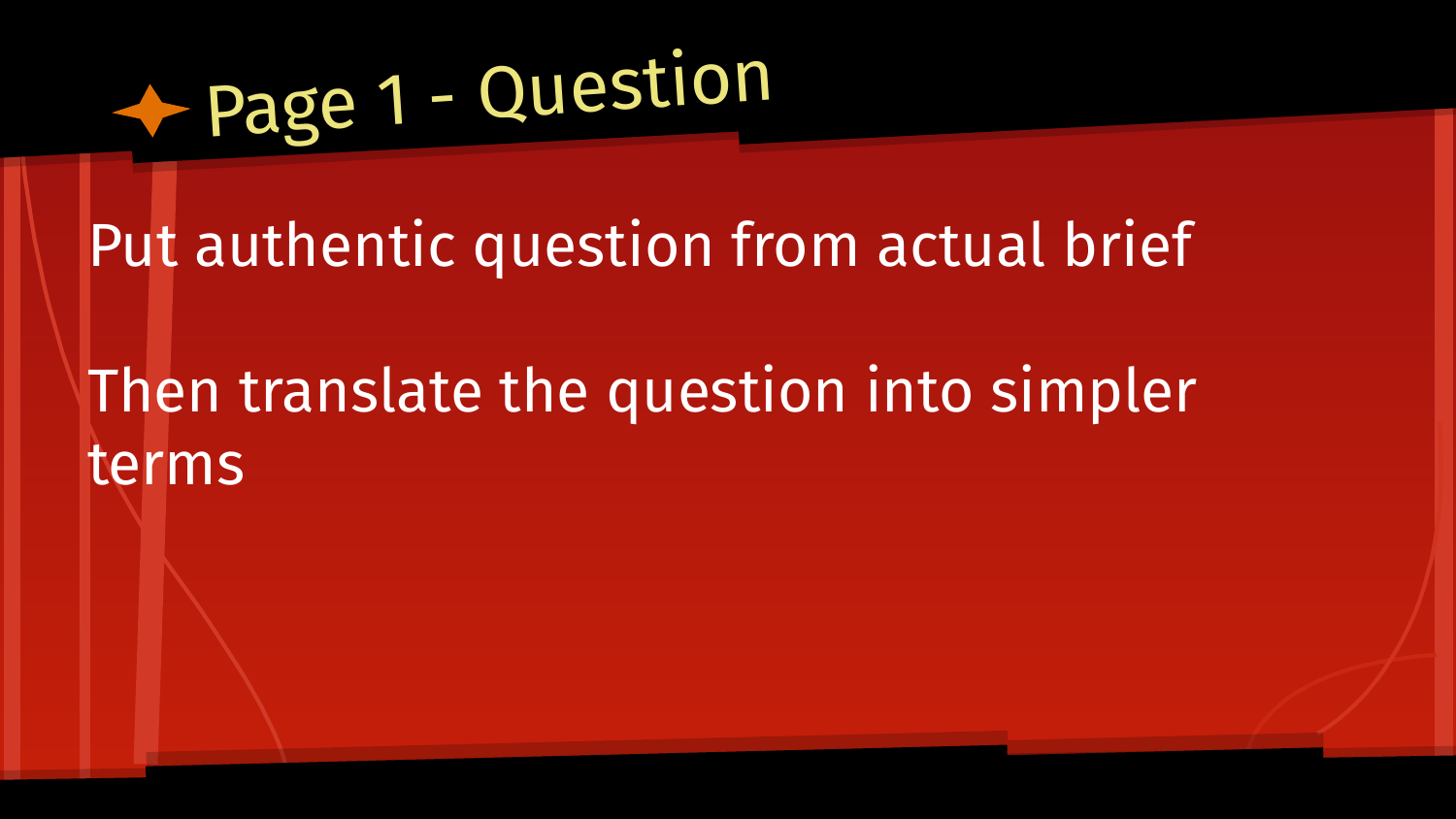

# Page 1 - Question
Put authentic question from actual brief

Then translate the question into simpler terms